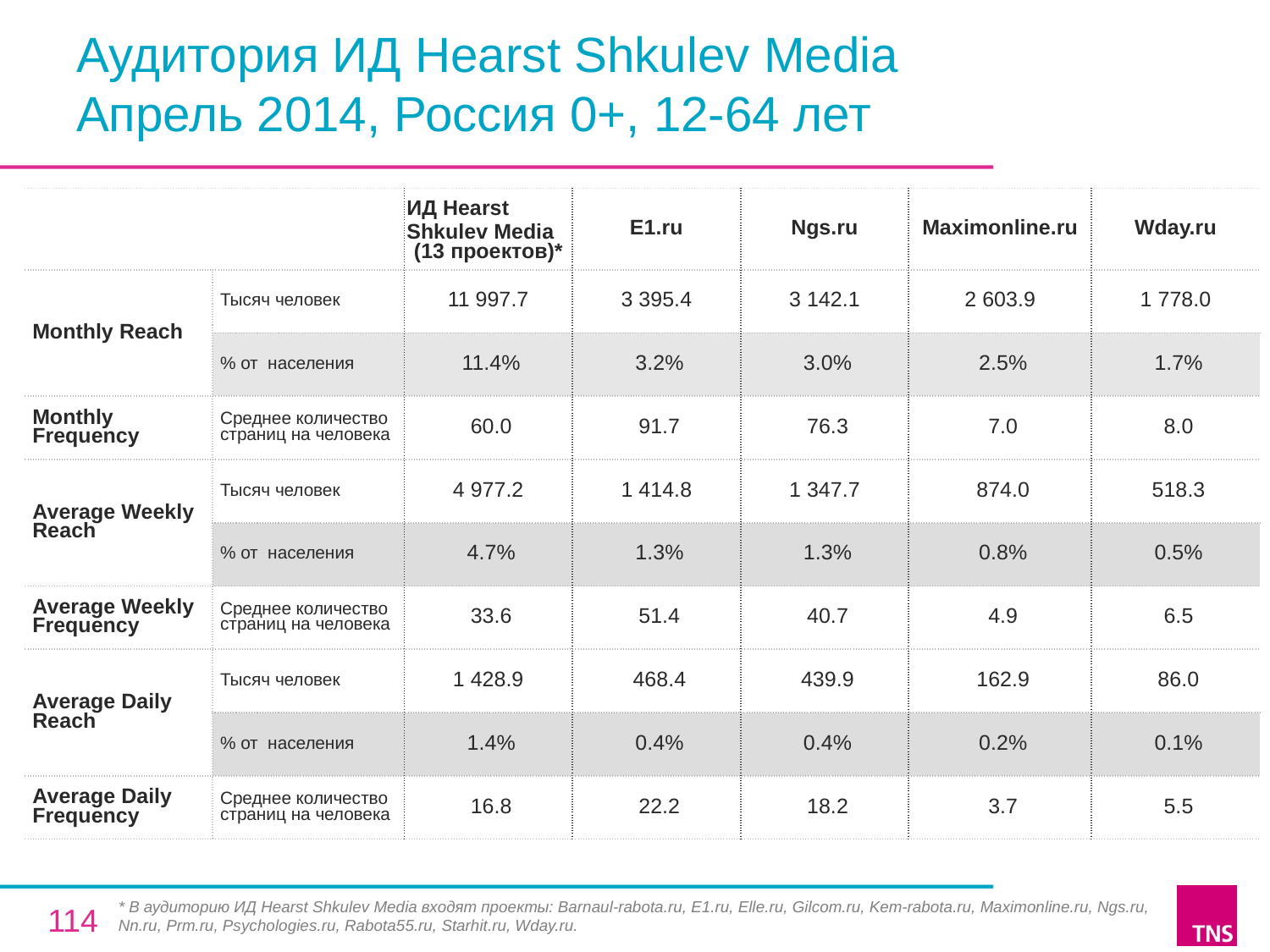

# Аудитория ИД Hearst Shkulev Media Апрель 2014, Россия 0+, 12-64 лет
|  |  | ИД Hearst Shkulev Media (13 проектов)\* | E1.ru | Ngs.ru | Maximonline.ru | Wday.ru |
| --- | --- | --- | --- | --- | --- | --- |
| Monthly Reach | Тысяч человек | 11 997.7 | 3 395.4 | 3 142.1 | 2 603.9 | 1 778.0 |
|  | % от населения | 11.4% | 3.2% | 3.0% | 2.5% | 1.7% |
| Monthly Frequency | Среднее количество страниц на человека | 60.0 | 91.7 | 76.3 | 7.0 | 8.0 |
| Average Weekly Reach | Тысяч человек | 4 977.2 | 1 414.8 | 1 347.7 | 874.0 | 518.3 |
|  | % от населения | 4.7% | 1.3% | 1.3% | 0.8% | 0.5% |
| Average Weekly Frequency | Среднее количество страниц на человека | 33.6 | 51.4 | 40.7 | 4.9 | 6.5 |
| Average Daily Reach | Тысяч человек | 1 428.9 | 468.4 | 439.9 | 162.9 | 86.0 |
|  | % от населения | 1.4% | 0.4% | 0.4% | 0.2% | 0.1% |
| Average Daily Frequency | Среднее количество страниц на человека | 16.8 | 22.2 | 18.2 | 3.7 | 5.5 |
* В аудиторию ИД Hearst Shkulev Media входят проекты: Barnaul-rabota.ru, E1.ru, Elle.ru, Gilcom.ru, Kem-rabota.ru, Maximonline.ru, Ngs.ru, Nn.ru, Prm.ru, Psychologies.ru, Rabota55.ru, Starhit.ru, Wday.ru.
114